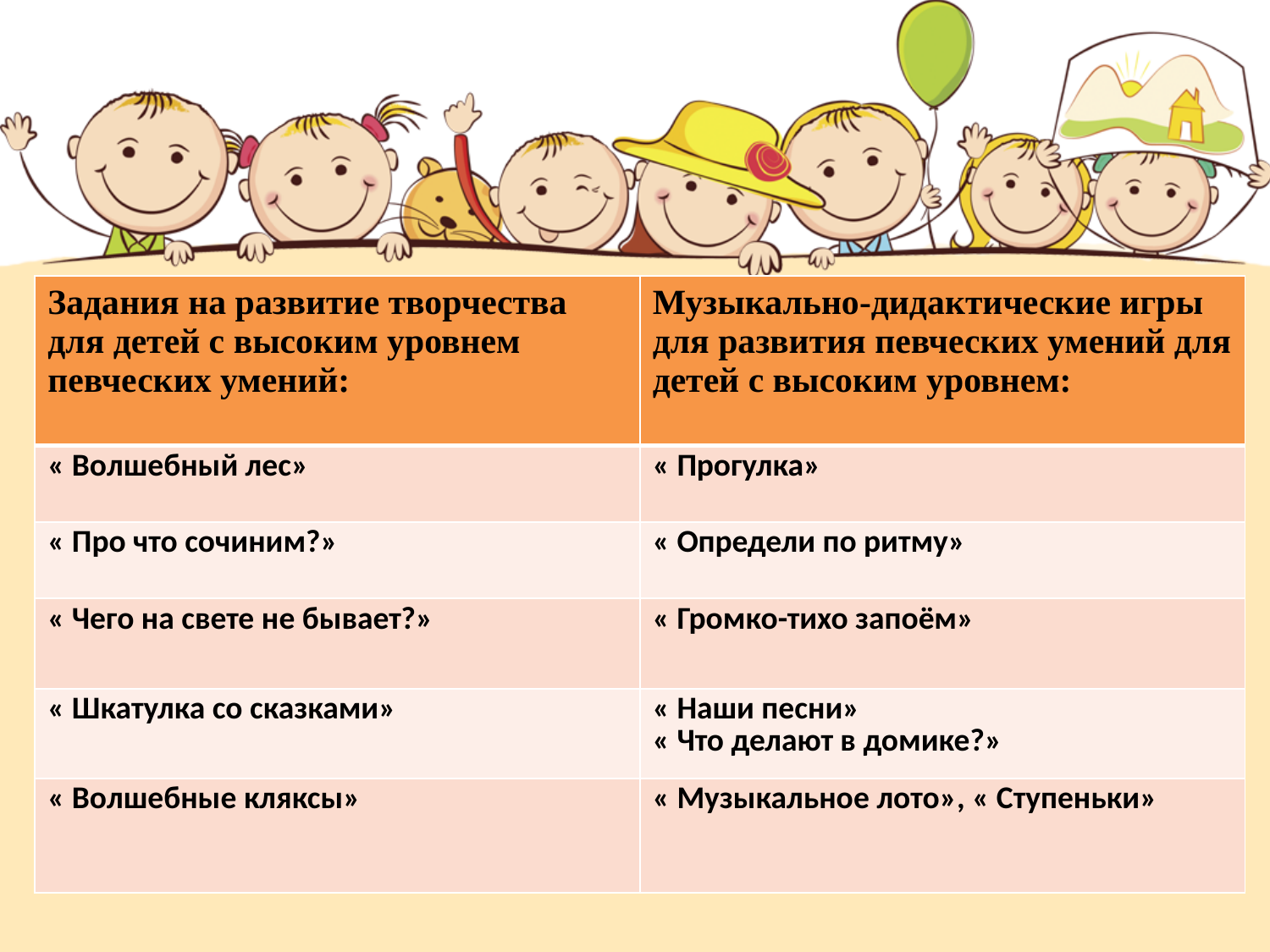

| Задания на развитие творчества для детей с высоким уровнем певческих умений: | Музыкально-дидактические игры для развития певческих умений для детей с высоким уровнем: |
| --- | --- |
| « Волшебный лес» | « Прогулка» |
| « Про что сочиним?» | « Определи по ритму» |
| « Чего на свете не бывает?» | « Громко-тихо запоём» |
| « Шкатулка со сказками» | « Наши песни» « Что делают в домике?» |
| « Волшебные кляксы» | « Музыкальное лото», « Ступеньки» |